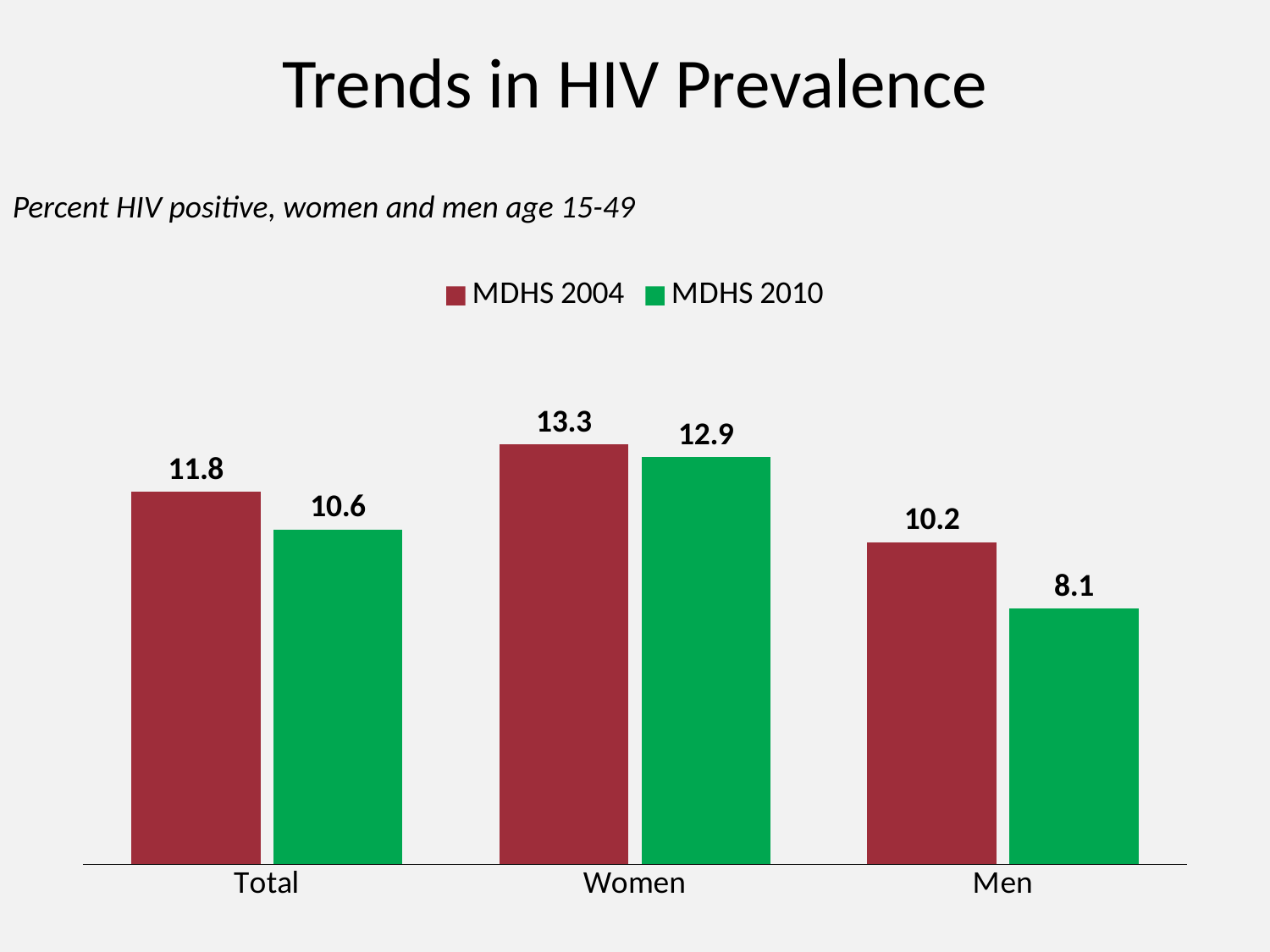

# Trends in HIV Prevalence
Percent HIV positive, women and men age 15-49

### Chart

| Category | MDHS 2004 | MDHS 2010 |
|---|---|---|
| Total | 11.8 | 10.6 |
| Women | 13.3 | 12.9 |
| Men | 10.200000000000001 | 8.1 |